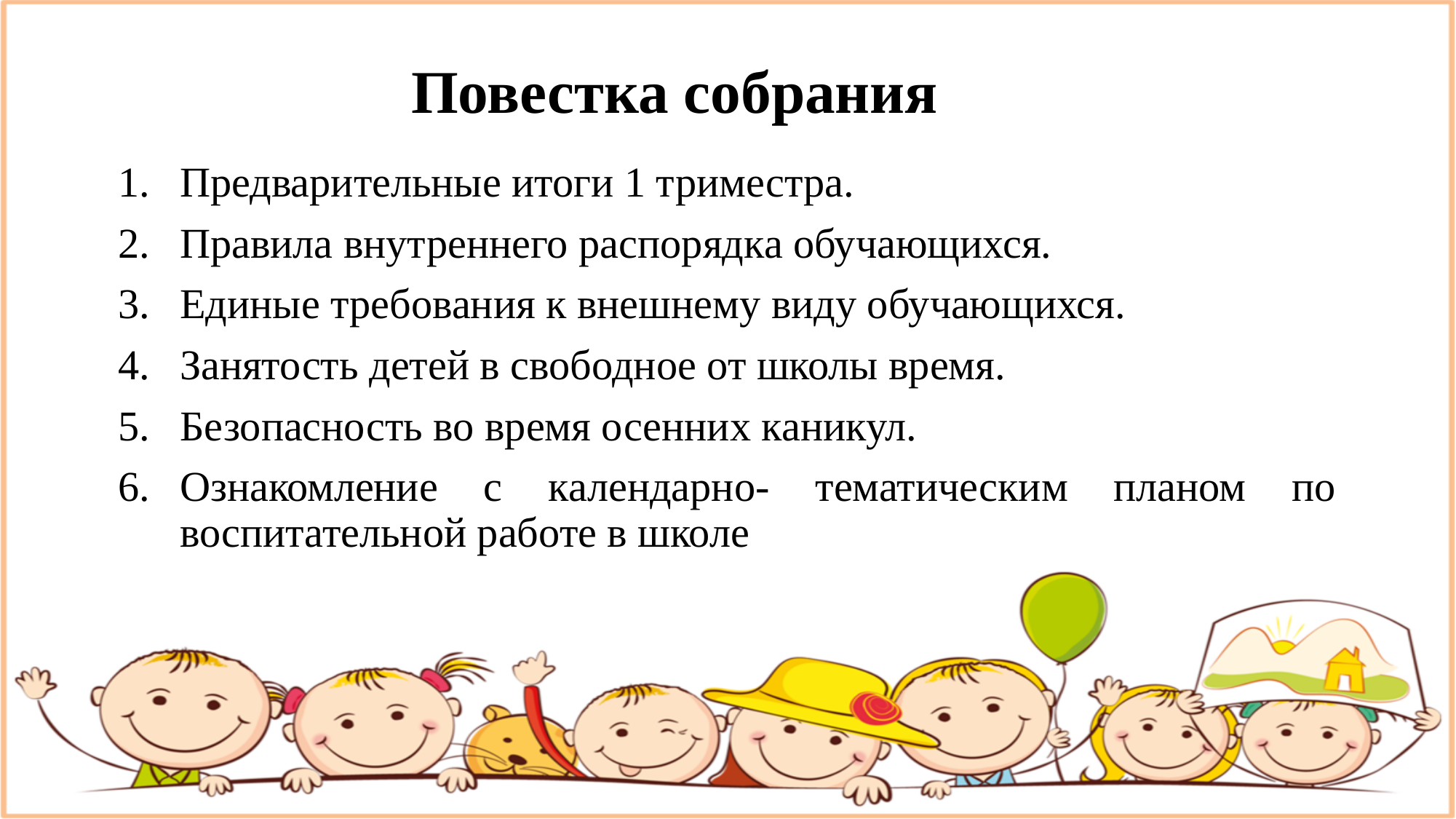

# Повестка собрания
Предварительные итоги 1 триместра.
Правила внутреннего распорядка обучающихся.
Единые требования к внешнему виду обучающихся.
Занятость детей в свободное от школы время.
Безопасность во время осенних каникул.
Ознакомление с календарно- тематическим планом по воспитательной работе в школе